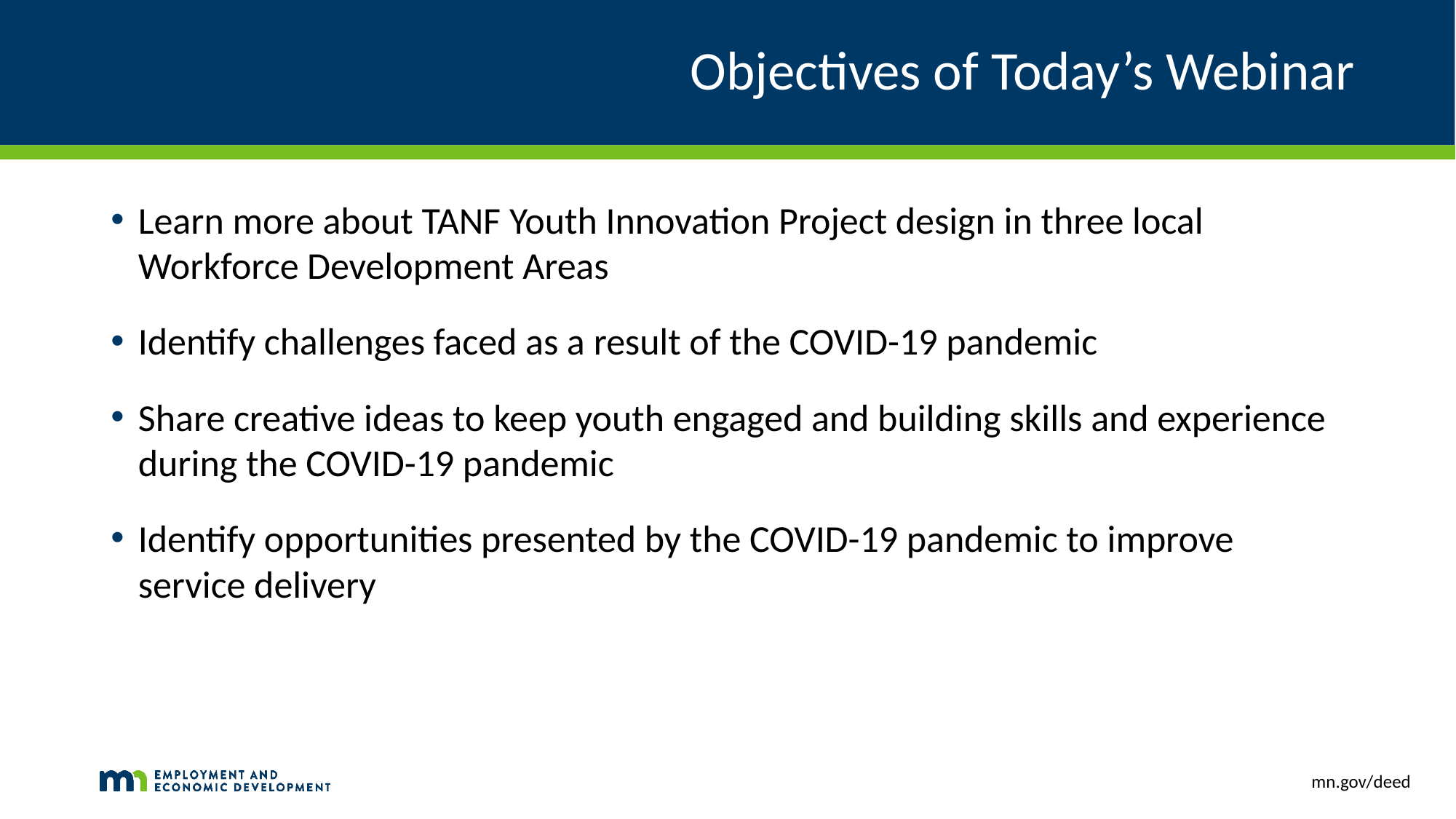

# Objectives of Today’s Webinar
Learn more about TANF Youth Innovation Project design in three local Workforce Development Areas
Identify challenges faced as a result of the COVID-19 pandemic
Share creative ideas to keep youth engaged and building skills and experience during the COVID-19 pandemic
Identify opportunities presented by the COVID-19 pandemic to improve service delivery

mn.gov/deed